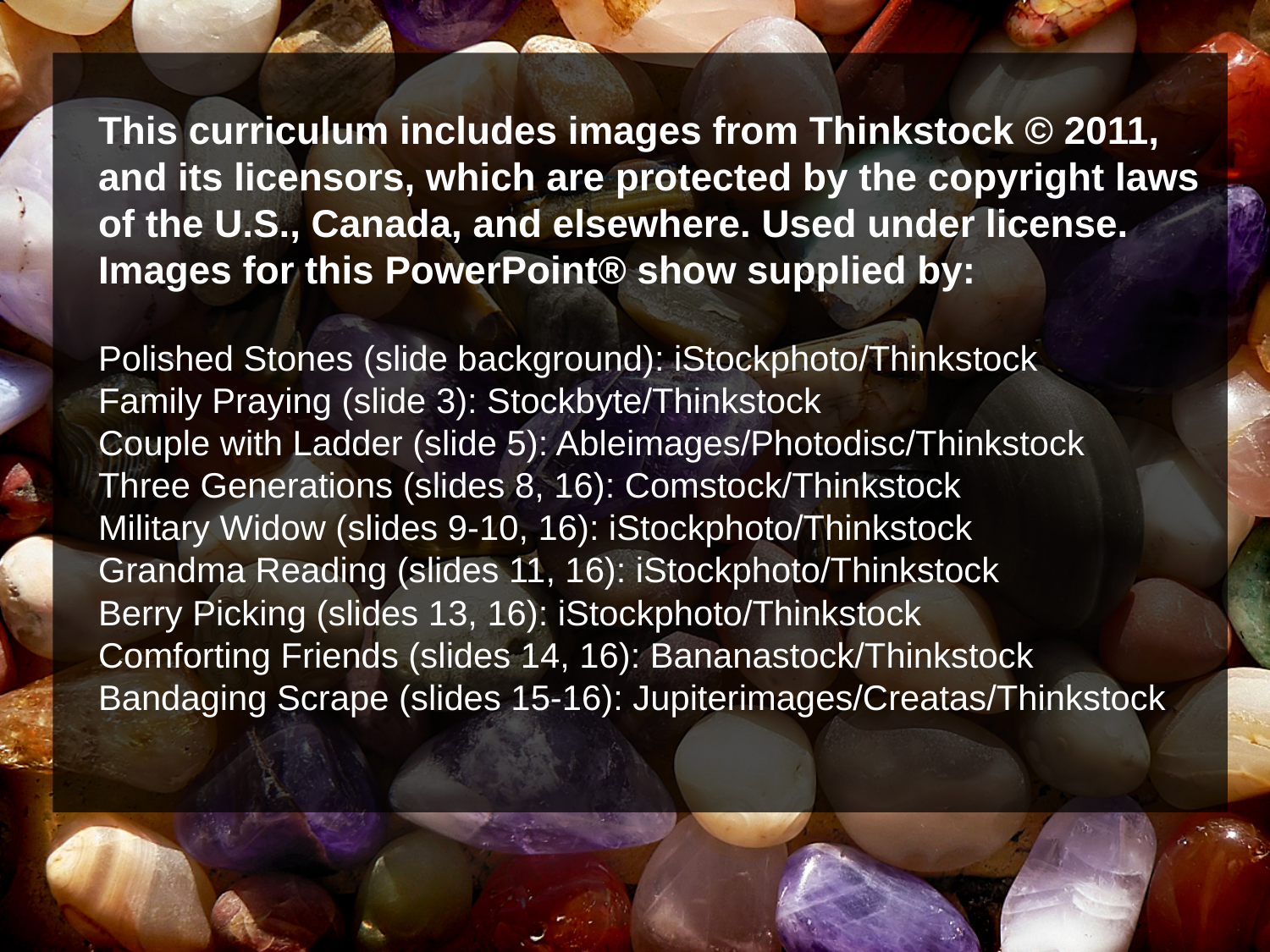

This curriculum includes images from Thinkstock © 2011, and its licensors, which are protected by the copyright laws of the U.S., Canada, and elsewhere. Used under license. Images for this PowerPoint® show supplied by:

Polished Stones (slide background): iStockphoto/Thinkstock
Family Praying (slide 3): Stockbyte/Thinkstock
Couple with Ladder (slide 5): Ableimages/Photodisc/Thinkstock
Three Generations (slides 8, 16): Comstock/Thinkstock
Military Widow (slides 9-10, 16): iStockphoto/Thinkstock
Grandma Reading (slides 11, 16): iStockphoto/Thinkstock
Berry Picking (slides 13, 16): iStockphoto/Thinkstock
Comforting Friends (slides 14, 16): Bananastock/Thinkstock
Bandaging Scrape (slides 15-16): Jupiterimages/Creatas/Thinkstock